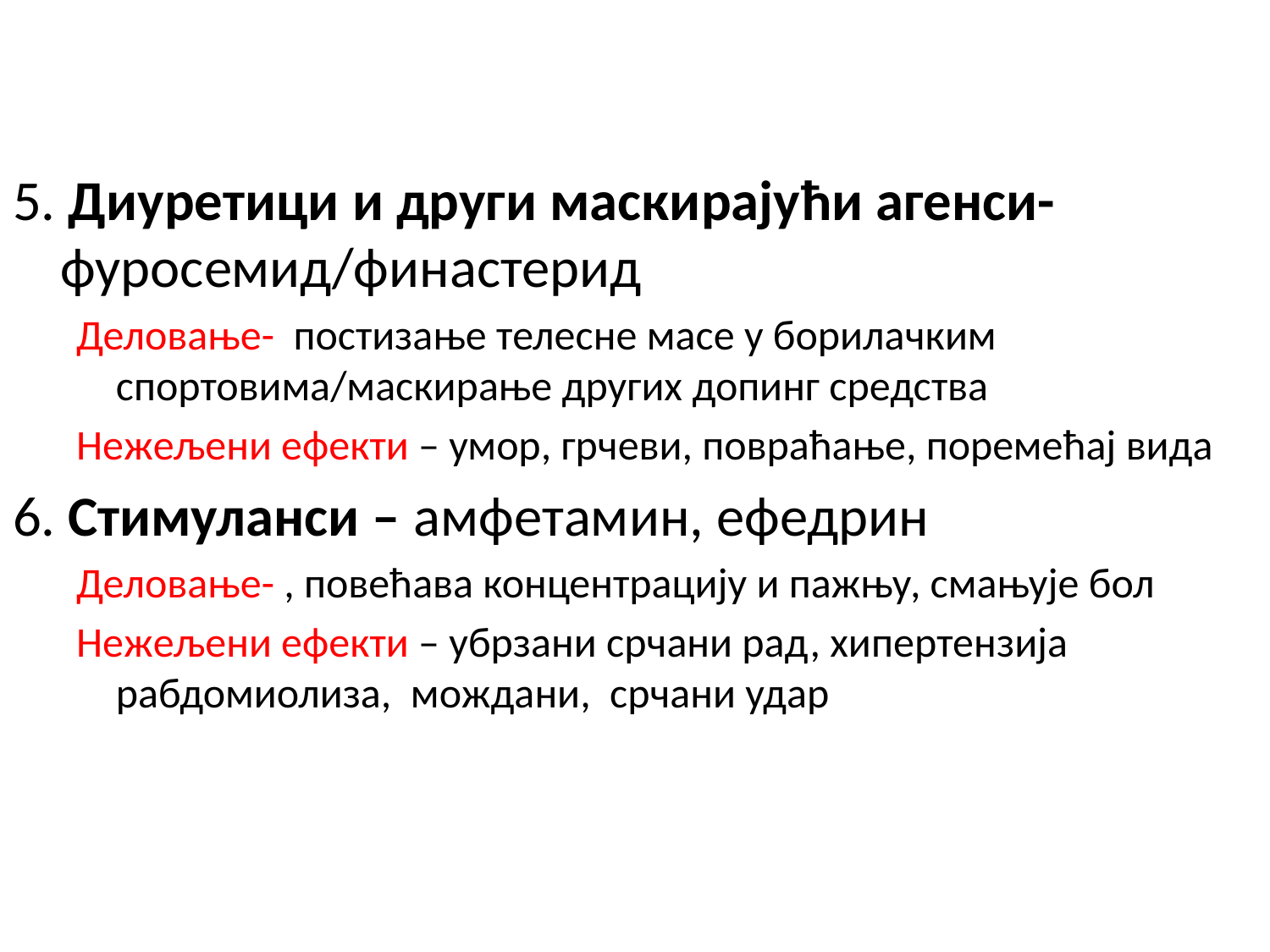

5. Диуретици и други маскирајући агенси-фуросемид/финастерид
Деловање-  постизање телесне масе у борилачким спортовима/маскирање других допинг средства
Нежељени ефекти – умор, грчеви, повраћање, поремећај вида
6. Стимуланси – амфетамин, ефедрин
Деловање- , повећава концентрацију и пажњу, смањује бол
Нежељени ефекти – убрзани срчани рад, хипертензија рабдомиолиза,  мождани,  срчани удар